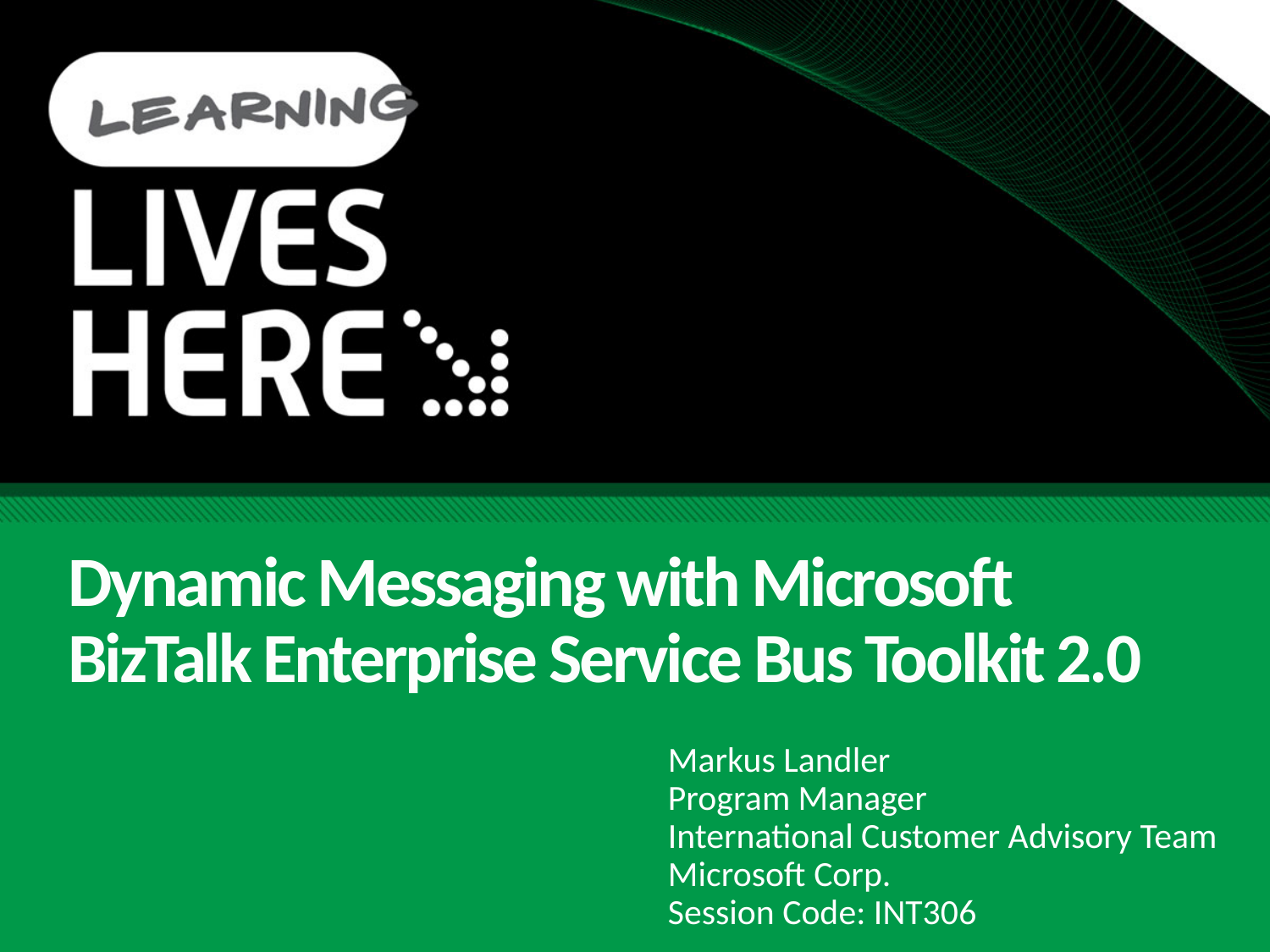

# Dynamic Messaging with Microsoft BizTalk Enterprise Service Bus Toolkit 2.0
Markus Landler
Program Manager
International Customer Advisory Team
Microsoft Corp.
Session Code: INT306